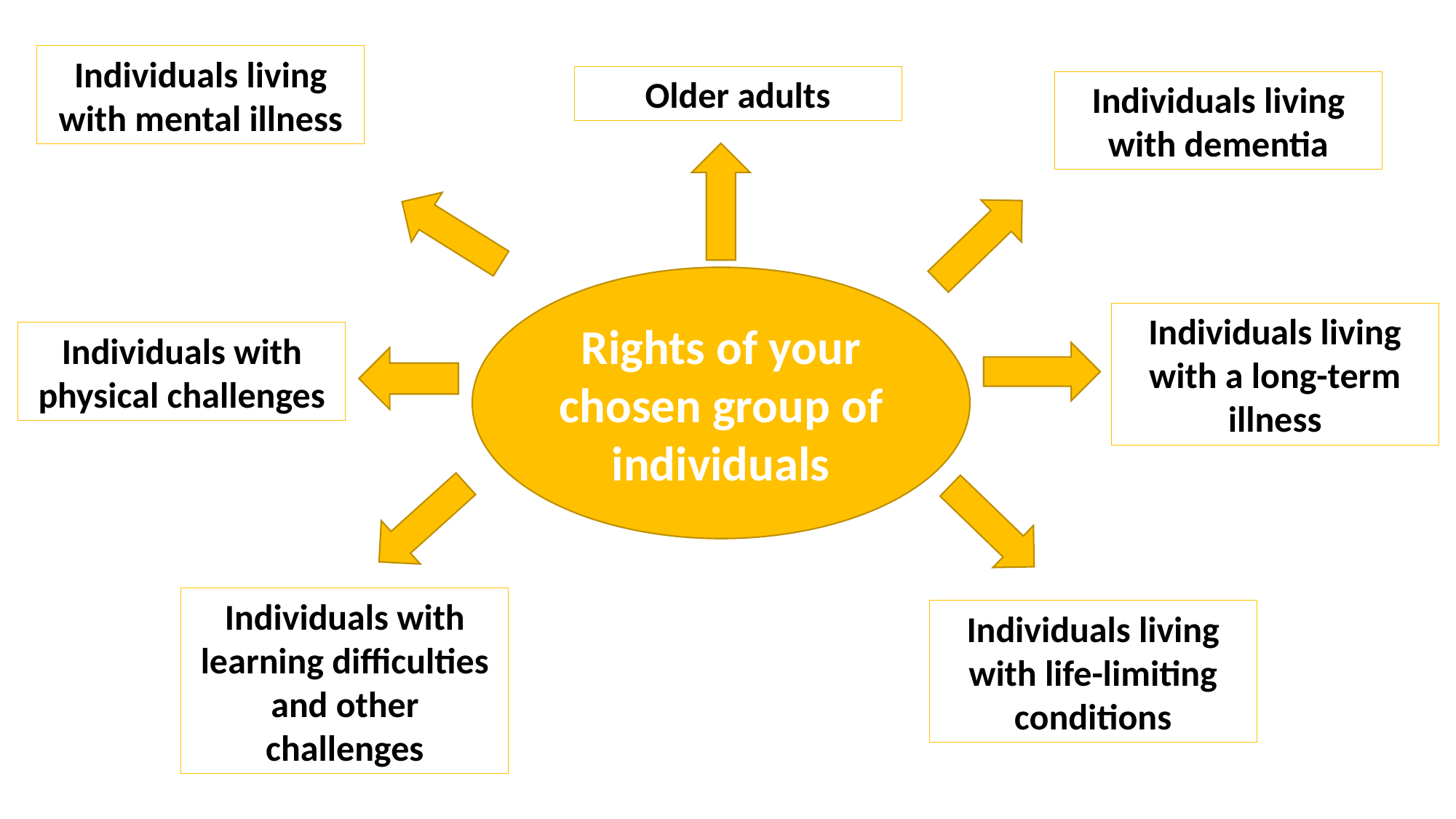

Individuals living with mental illness​
Older adults​
Individuals living with dementia​

Rights of your chosen group of individuals
Individuals living with a long-term illness​

Individuals with physical challenges​

Individuals with learning difficulties and other challenges
Individuals living with life-limiting conditions​